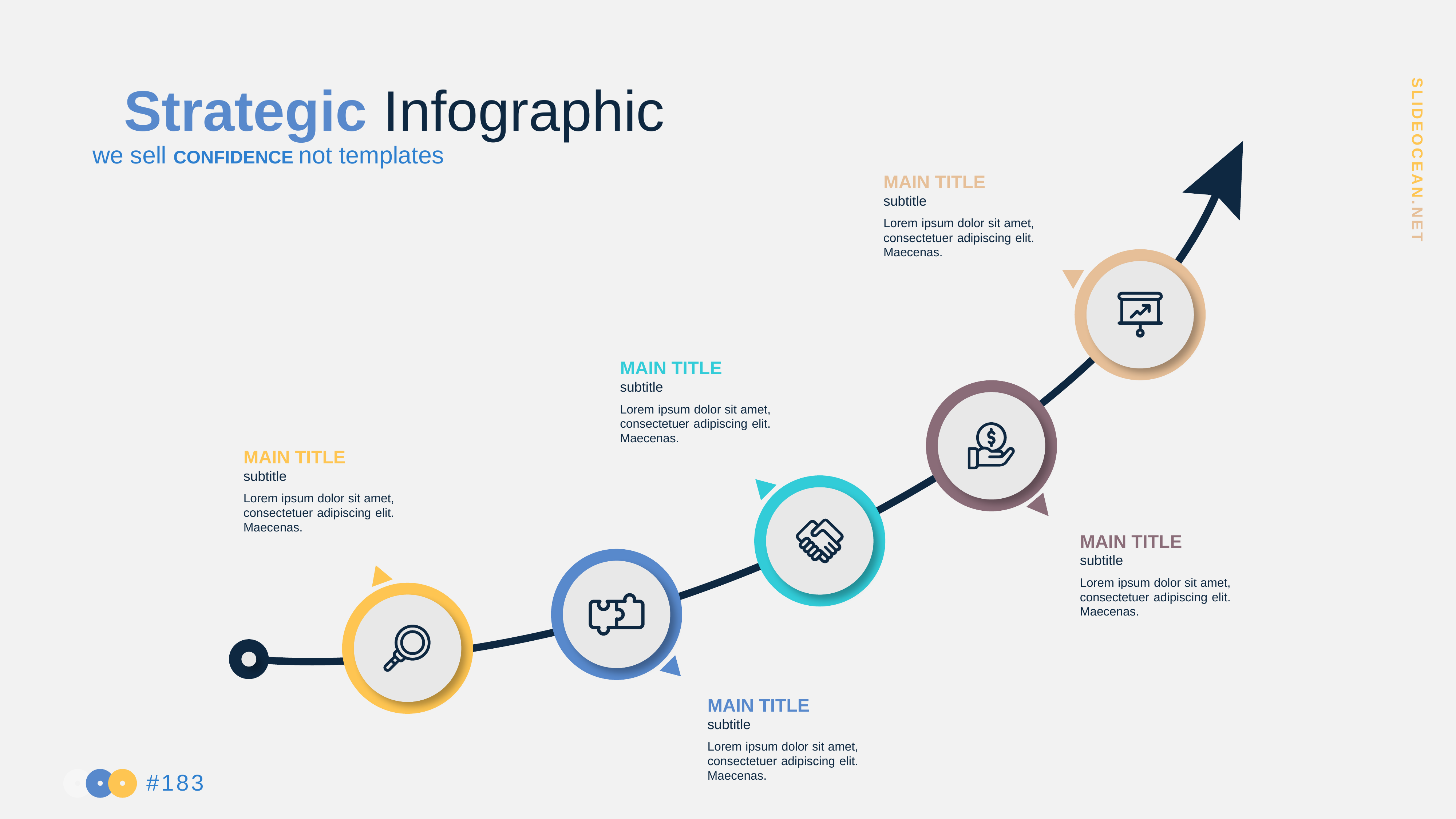

Strategic Infographic

we sell CONFIDENCE not templates
MAIN TITLE
subtitle
Lorem ipsum dolor sit amet, consectetuer adipiscing elit. Maecenas.

MAIN TITLE
subtitle
Lorem ipsum dolor sit amet, consectetuer adipiscing elit. Maecenas.

MAIN TITLE
subtitle
Lorem ipsum dolor sit amet, consectetuer adipiscing elit. Maecenas.

MAIN TITLE
subtitle
Lorem ipsum dolor sit amet, consectetuer adipiscing elit. Maecenas.

MAIN TITLE
subtitle
Lorem ipsum dolor sit amet, consectetuer adipiscing elit. Maecenas.
#183